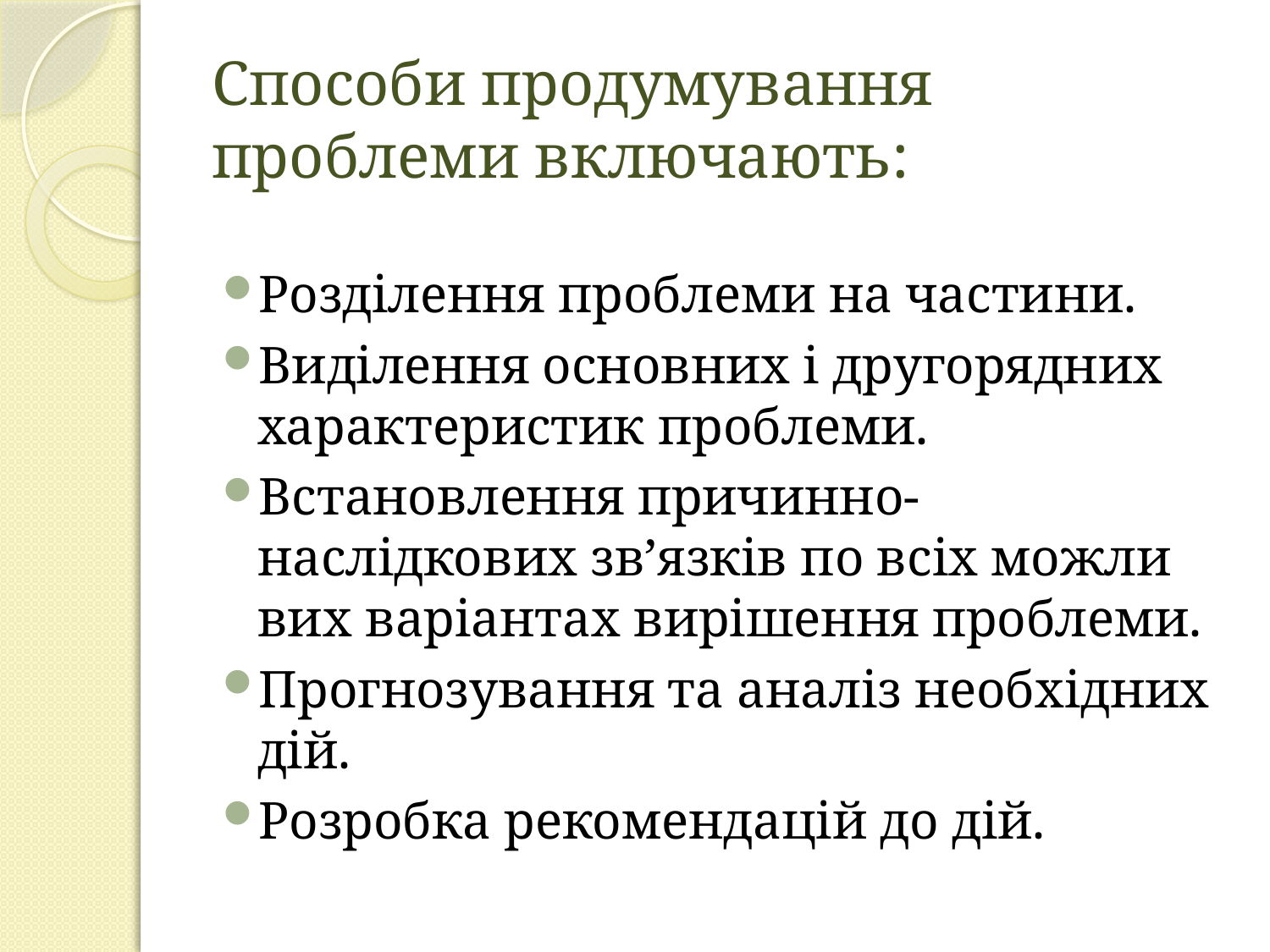

# Способи продумування проблеми включають:
Розділення проблеми на частини.
Виділення основних і другорядних характеристик проб­леми.
Встановлення причинно-наслідкових зв’язків по всіх можли­вих варіантах вирішення проблеми.
Прогнозування та аналіз необхідних дій.
Розробка рекомендацій до дій.